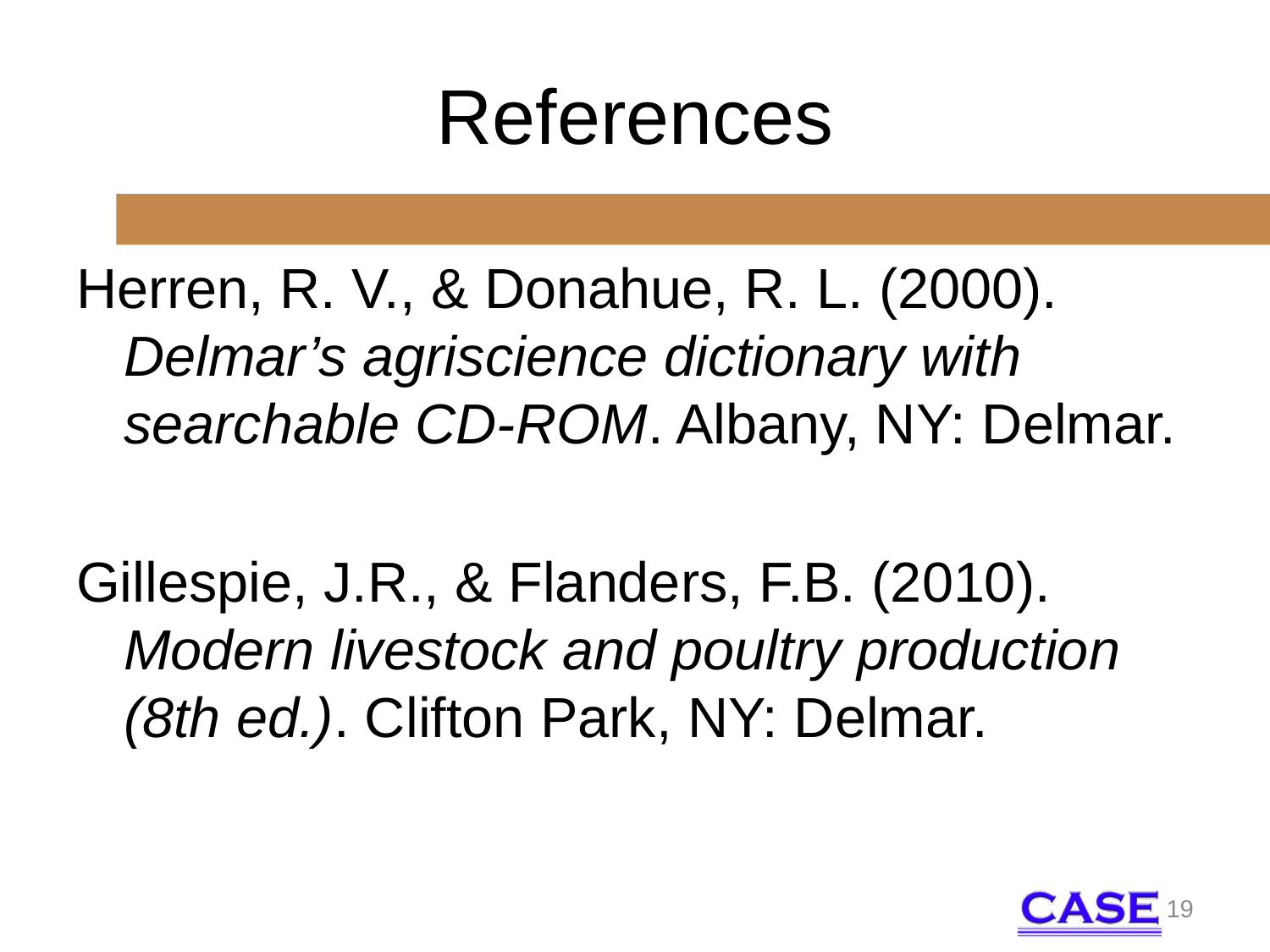

# References
Herren, R. V., & Donahue, R. L. (2000). Delmar’s agriscience dictionary with searchable CD-ROM. Albany, NY: Delmar.

Gillespie, J.R., & Flanders, F.B. (2010). Modern livestock and poultry production (8th ed.). Clifton Park, NY: Delmar.
19